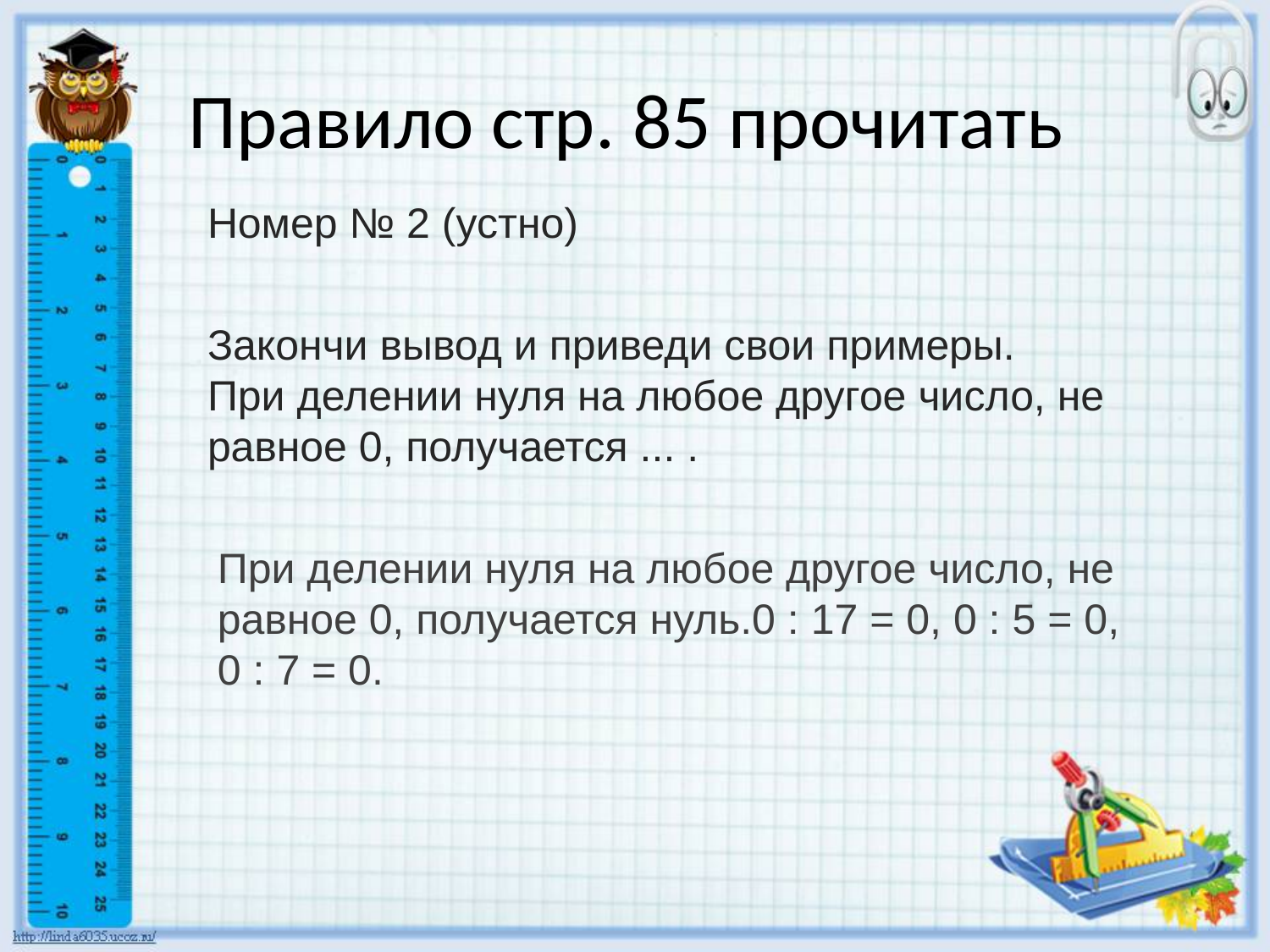

# Правило стр. 85 прочитать
Номер № 2 (устно)
Закончи вывод и приведи свои примеры.
При делении нуля на любое другое число, не равное 0, получается ... .

При делении нуля на любое другое число, не равное 0, получается нуль.0 : 17 = 0, 0 : 5 = 0, 0 : 7 = 0.